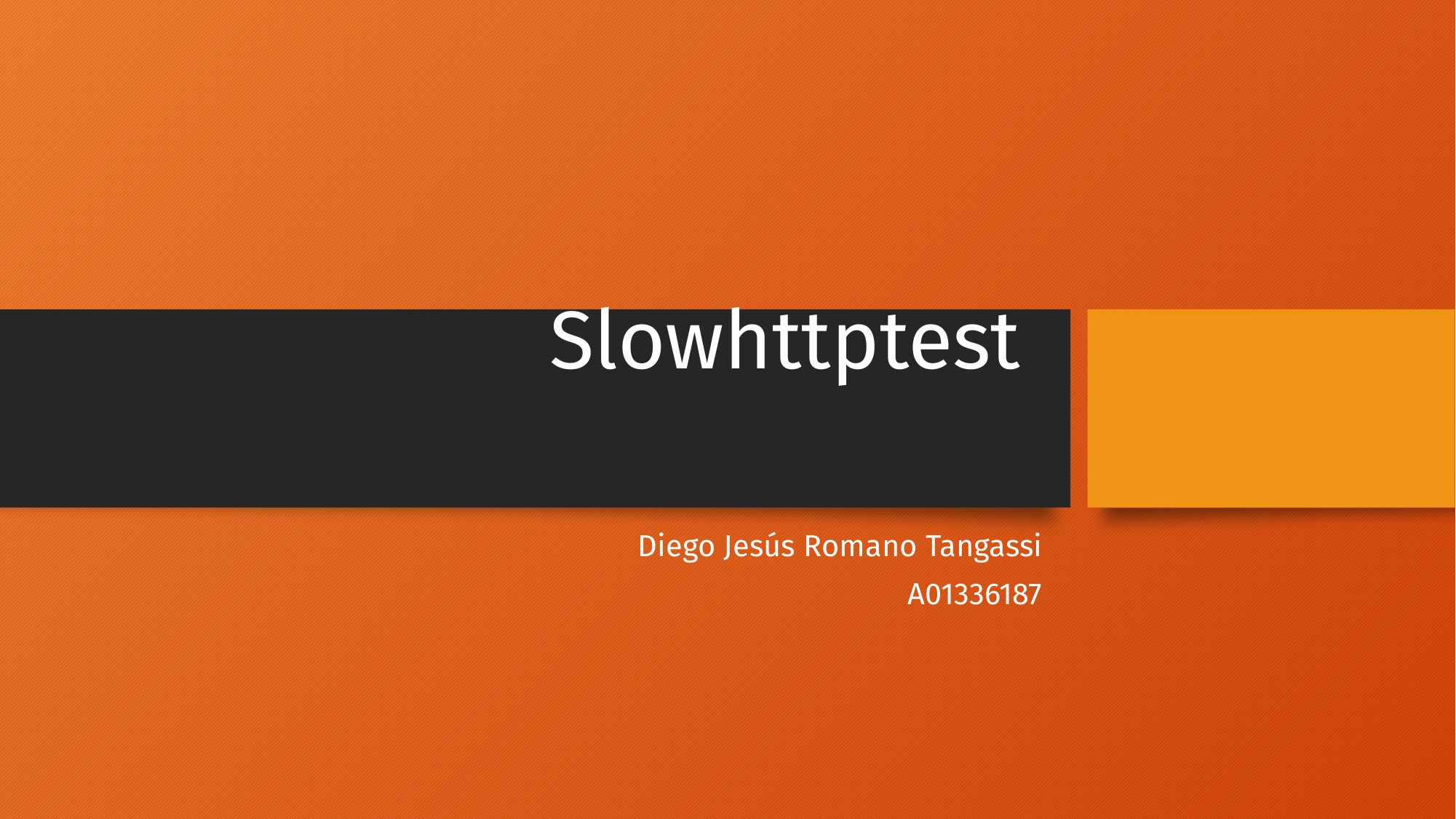

# Slowhttptest
Diego Jesús Romano Tangassi
A01336187